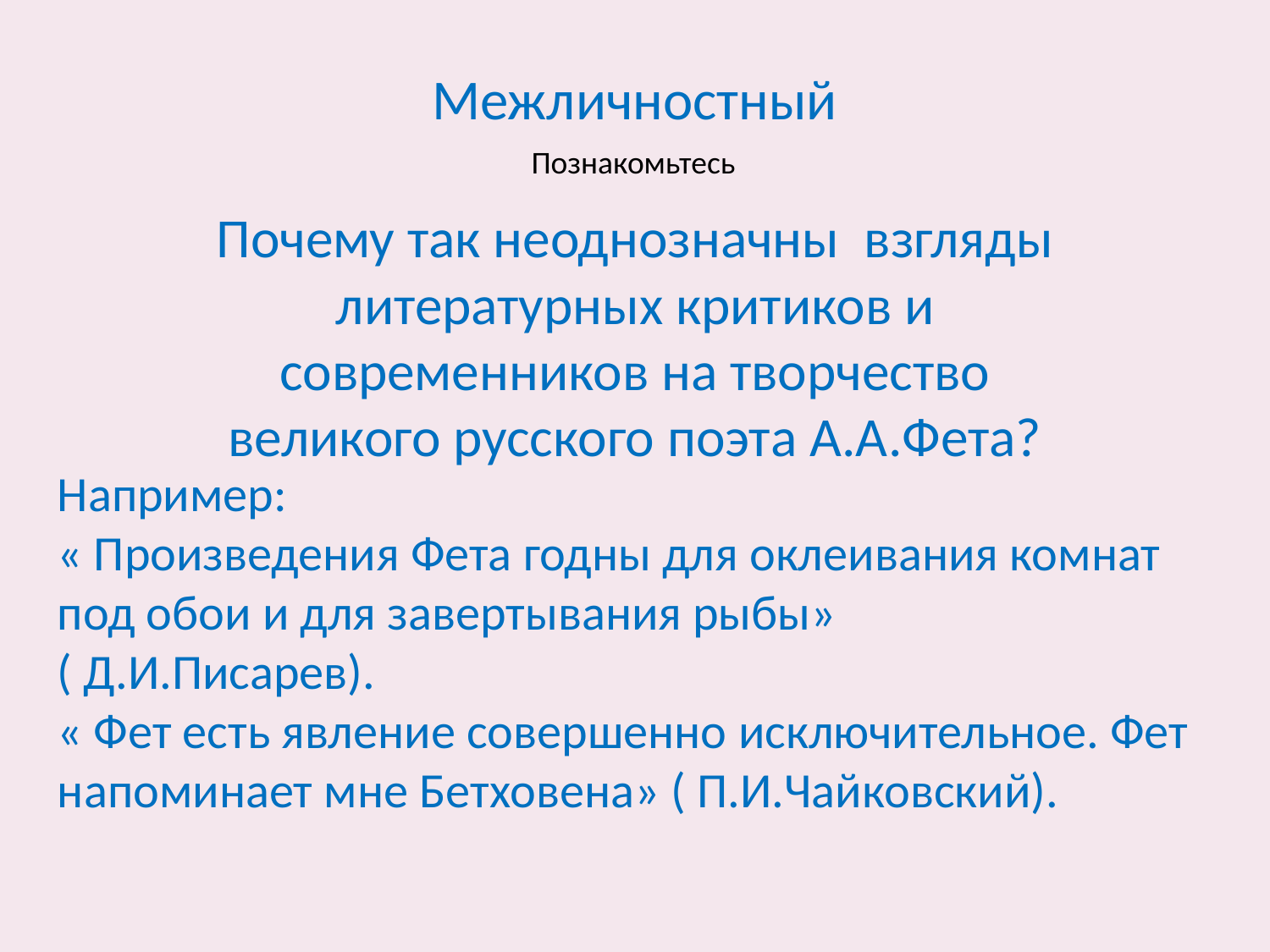

# Межличностный
Познакомьтесь
Почему так неоднозначны  взгляды литературных критиков и современников на творчество великого русского поэта А.А.Фета?
Например:
« Произведения Фета годны для оклеивания комнат под обои и для завертывания рыбы»
( Д.И.Писарев).                   
« Фет есть явление совершенно исключительное. Фет напоминает мне Бетховена» ( П.И.Чайковский).